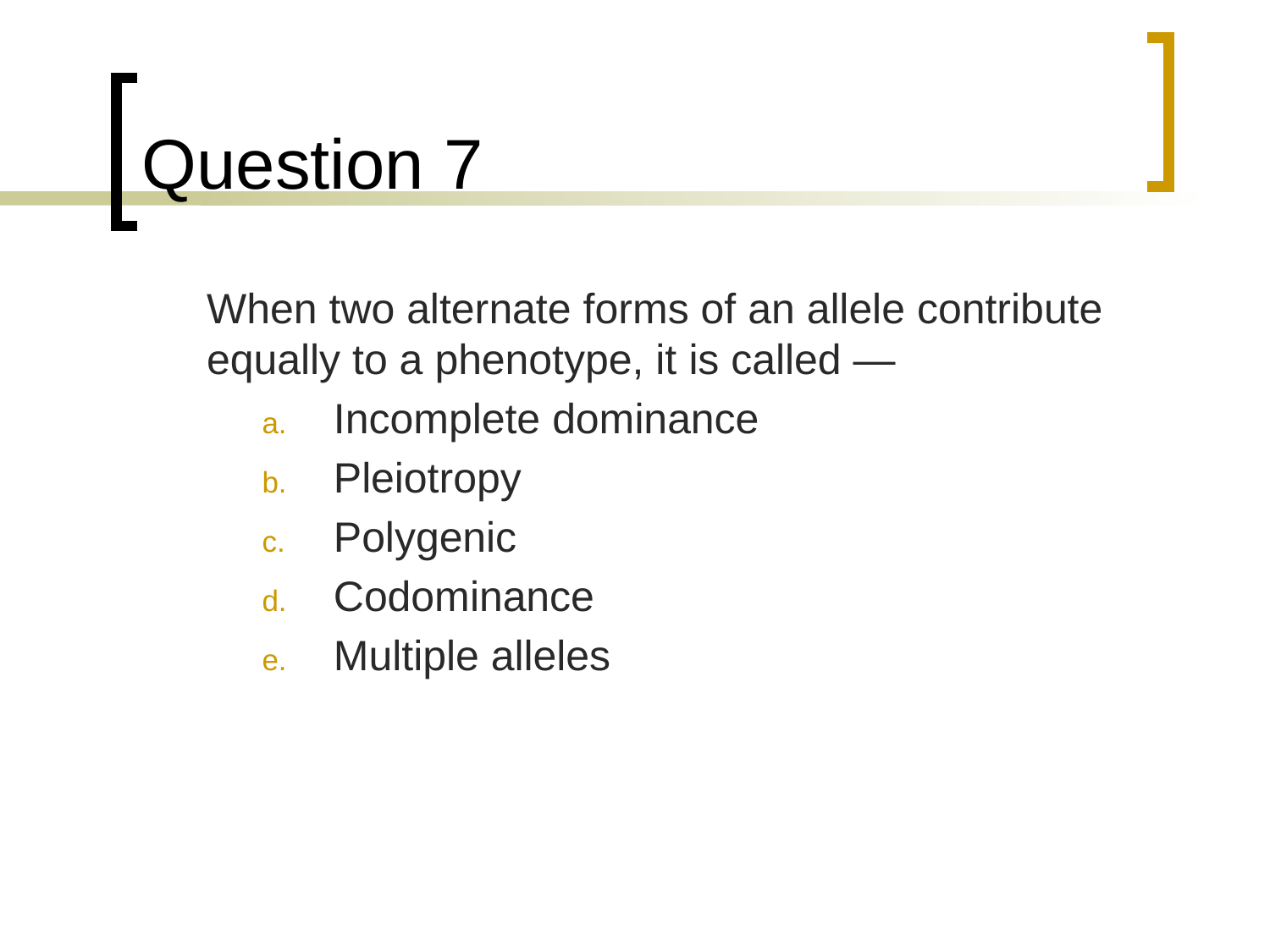

# Question 7
	When two alternate forms of an allele contribute equally to a phenotype, it is called —
Incomplete dominance
Pleiotropy
Polygenic
Codominance
Multiple alleles